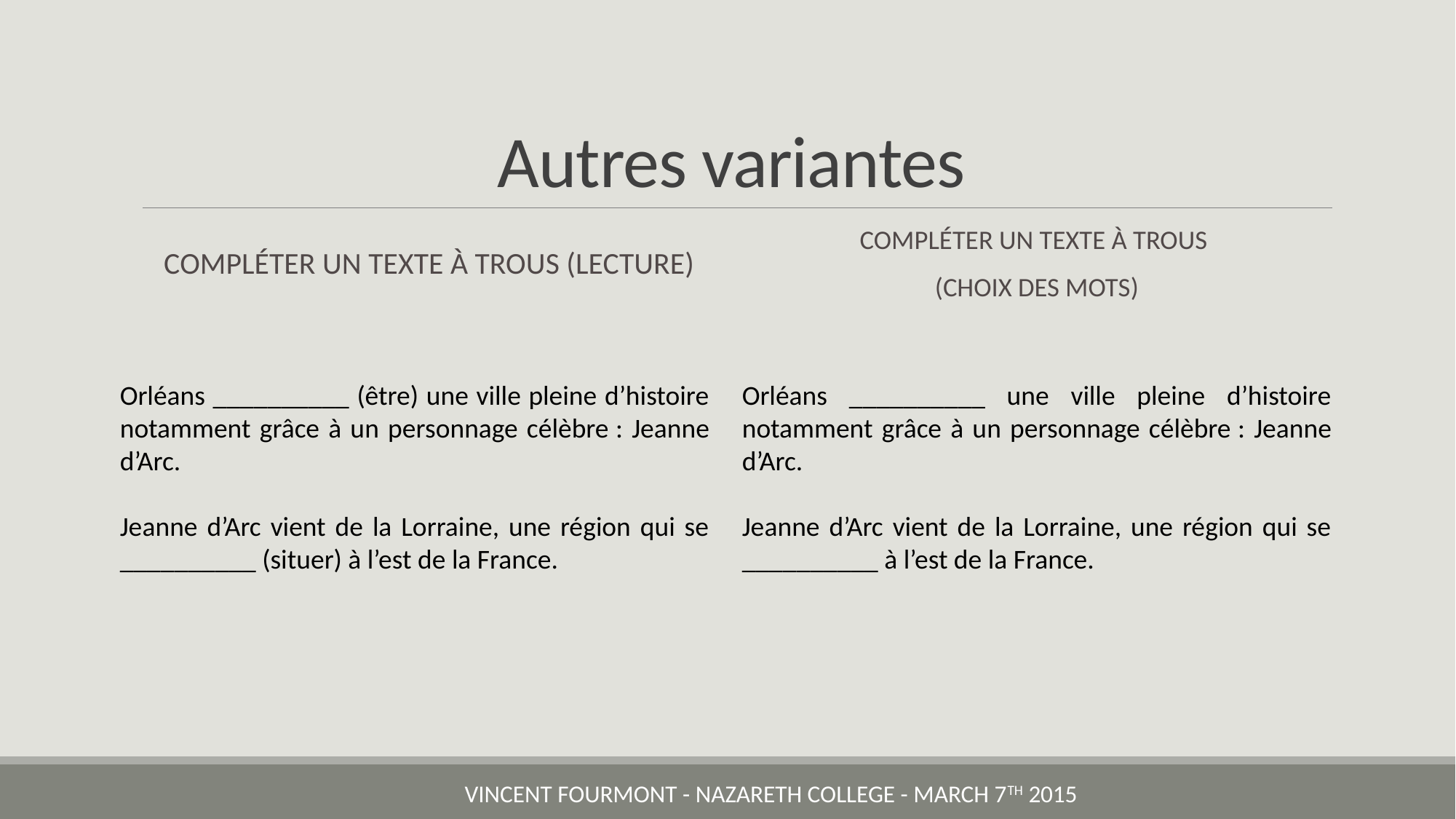

# Autres variantes
 complÉter un texte À trous (lecture)
complÉter un texte À trous
(Choix des mots)
Orléans __________ (être) une ville pleine d’histoire notamment grâce à un personnage célèbre : Jeanne d’Arc.

Jeanne d’Arc vient de la Lorraine, une région qui se __________ (situer) à l’est de la France.
Orléans __________ une ville pleine d’histoire notamment grâce à un personnage célèbre : Jeanne d’Arc.

Jeanne d’Arc vient de la Lorraine, une région qui se __________ à l’est de la France.
Vincent FOURMONT - Nazareth College - March 7th 2015